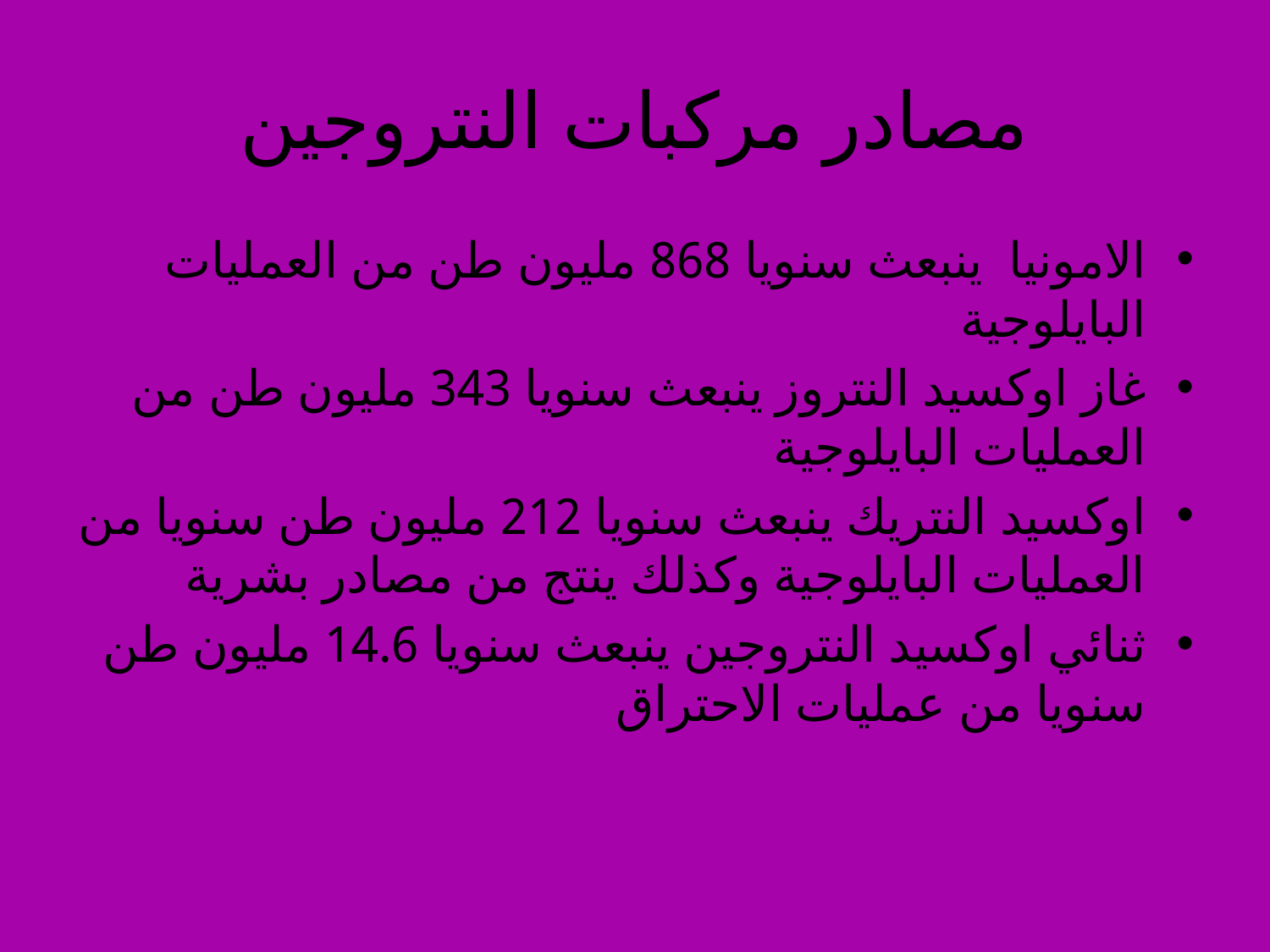

# مصادر مركبات النتروجين
الامونيا  ينبعث سنويا 868 مليون طن من العمليات البايلوجية
غاز اوكسيد النتروز ينبعث سنويا 343 مليون طن من العمليات البايلوجية
اوكسيد النتريك ينبعث سنويا 212 مليون طن سنويا من العمليات البايلوجية وكذلك ينتج من مصادر بشرية
ثنائي اوكسيد النتروجين ينبعث سنويا 14.6 مليون طن سنويا من عمليات الاحتراق